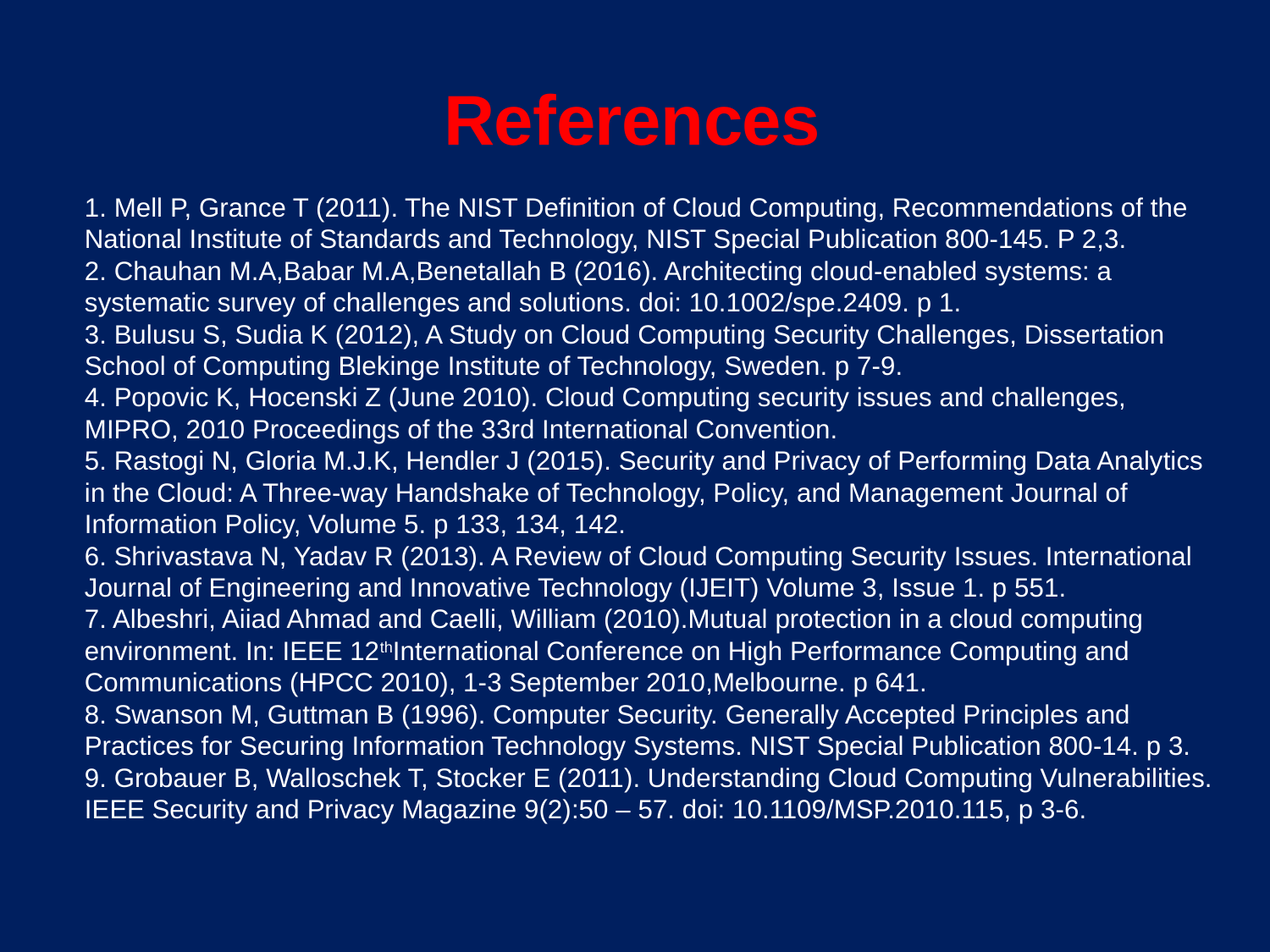

References
1. Mell P, Grance T (2011). The NIST Definition of Cloud Computing, Recommendations of the National Institute of Standards and Technology, NIST Special Publication 800-145. P 2,3.
2. Chauhan M.A,Babar M.A,Benetallah B (2016). Architecting cloud-enabled systems: a systematic survey of challenges and solutions. doi: 10.1002/spe.2409. p 1.
3. Bulusu S, Sudia K (2012), A Study on Cloud Computing Security Challenges, Dissertation School of Computing Blekinge Institute of Technology, Sweden. p 7-9.
4. Popovic K, Hocenski Z (June 2010). Cloud Computing security issues and challenges, MIPRO, 2010 Proceedings of the 33rd International Convention.
5. Rastogi N, Gloria M.J.K, Hendler J (2015). Security and Privacy of Performing Data Analytics in the Cloud: A Three-way Handshake of Technology, Policy, and Management Journal of Information Policy, Volume 5. p 133, 134, 142.
6. Shrivastava N, Yadav R (2013). A Review of Cloud Computing Security Issues. International Journal of Engineering and Innovative Technology (IJEIT) Volume 3, Issue 1. p 551.
7. Albeshri, Aiiad Ahmad and Caelli, William (2010).Mutual protection in a cloud computing environment. In: IEEE 12thInternational Conference on High Performance Computing and Communications (HPCC 2010), 1‐3 September 2010,Melbourne. p 641.
8. Swanson M, Guttman B (1996). Computer Security. Generally Accepted Principles and Practices for Securing Information Technology Systems. NIST Special Publication 800-14. p 3.
9. Grobauer B, Walloschek T, Stocker E (2011). Understanding Cloud Computing Vulnerabilities. IEEE Security and Privacy Magazine 9(2):50 – 57. doi: 10.1109/MSP.2010.115, p 3-6.